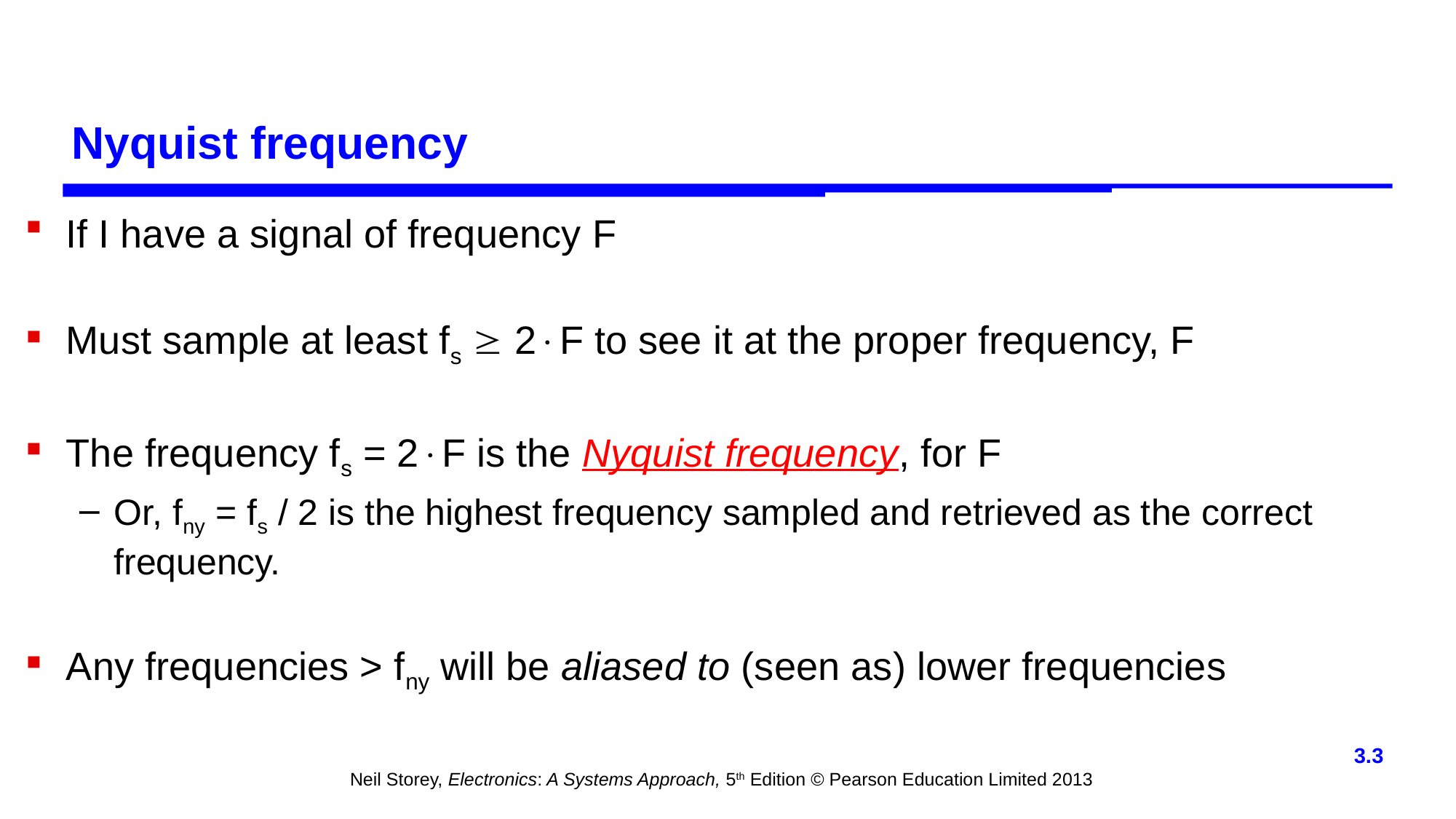

# Nyquist frequency
If I have a signal of frequency F

Must sample at least fs ≥ 2⋅F to see it at the proper frequency, F

The frequency fs = 2⋅F is the Nyquist frequency, for F
Or, fny = fs / 2 is the highest frequency sampled and retrieved as the correct frequency.

Any frequencies > fny will be aliased to (seen as) lower frequencies